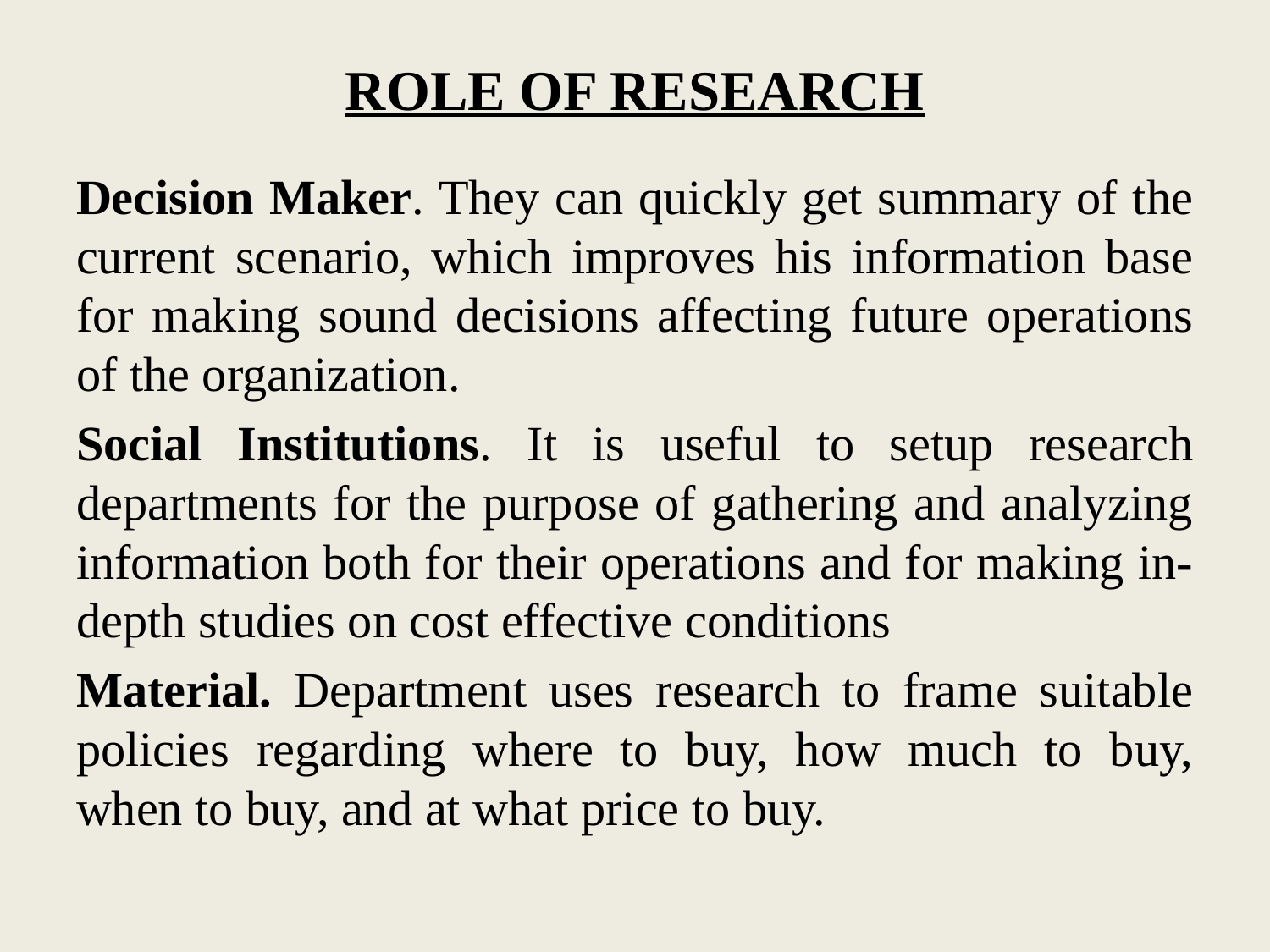

# ROLE OF RESEARCH
Decision Maker. They can quickly get summary of the current scenario, which improves his information base for making sound decisions affecting future operations of the organization.
Social Institutions. It is useful to setup research departments for the purpose of gathering and analyzing information both for their operations and for making in-depth studies on cost effective conditions
Material. Department uses research to frame suitable policies regarding where to buy, how much to buy, when to buy, and at what price to buy.